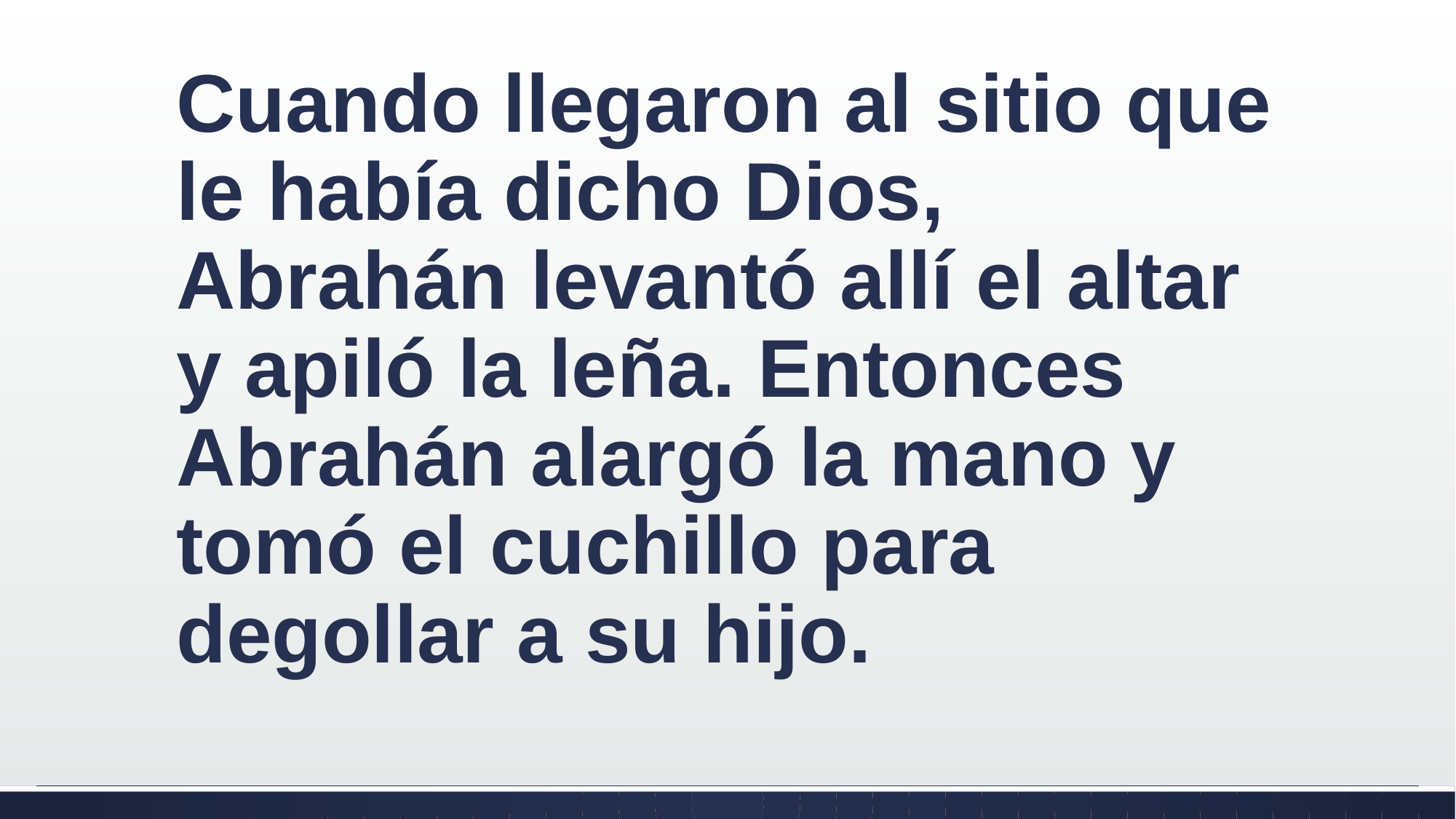

#
Cuando llegaron al sitio que le había dicho Dios, Abrahán levantó allí el altar y apiló la leña. Entonces Abrahán alargó la mano y tomó el cuchillo para degollar a su hijo.